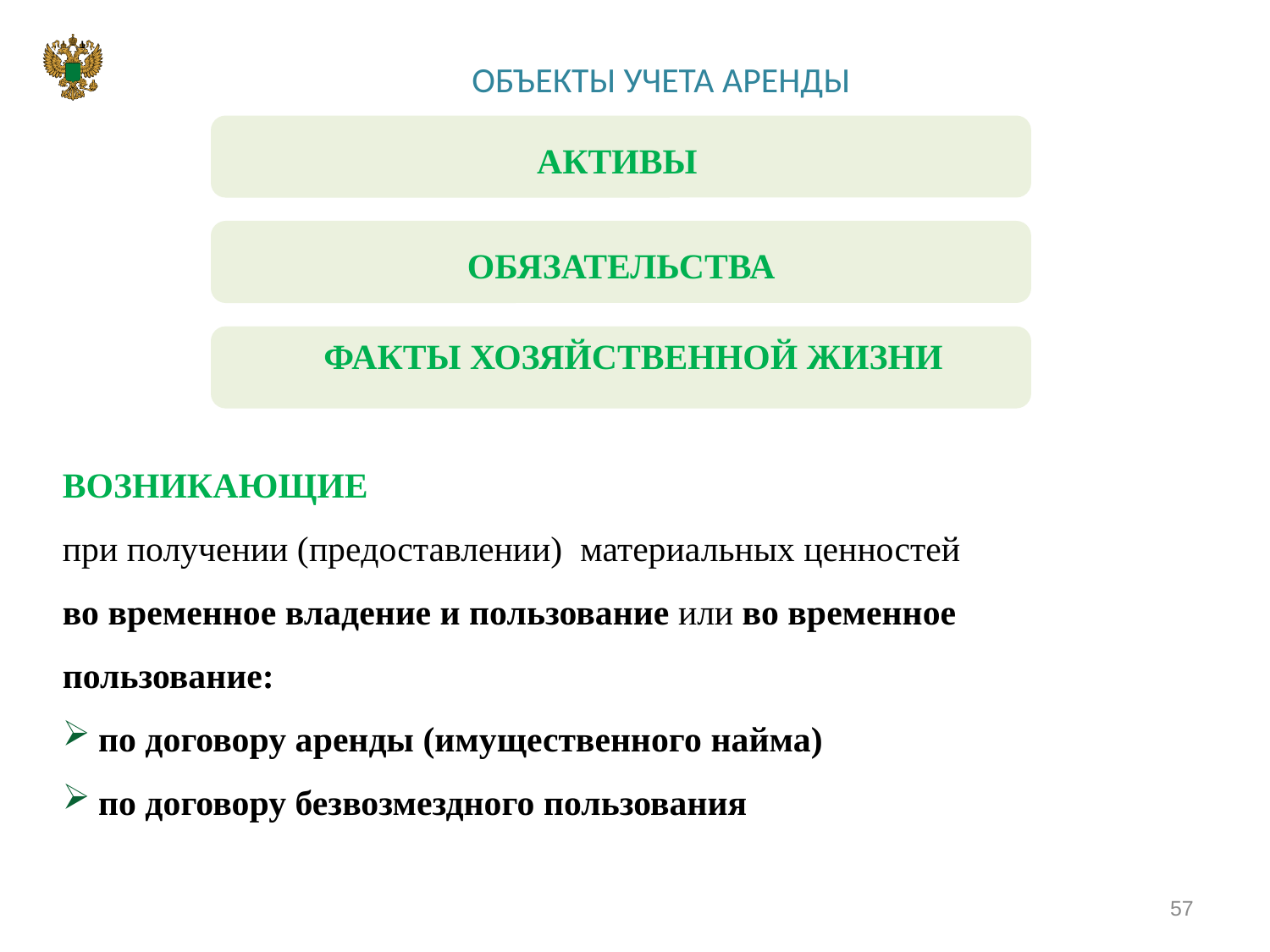

# ОБЪЕКТЫ УЧЕТА АРЕНДЫ

АКТИВЫ

ОБЯЗАТЕЛЬСТВА

ФАКТЫ ХОЗЯЙСТВЕННОЙ ЖИЗНИ
ВОЗНИКАЮЩИЕ
при получении (предоставлении)  материальных ценностей
во временное владение и пользование или во временное пользование:
по договору аренды (имущественного найма)
по договору безвозмездного пользования

57